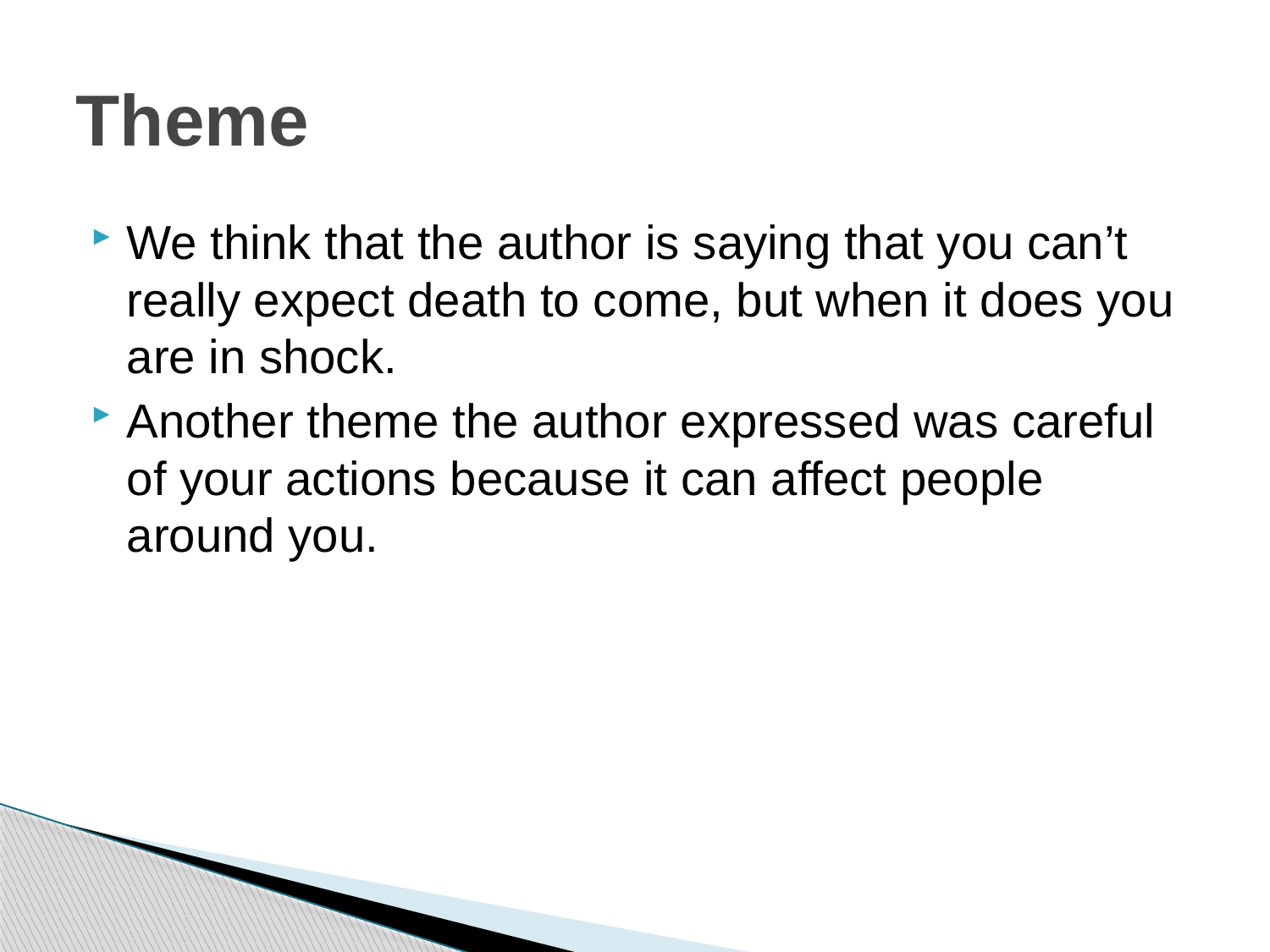

# Theme
We think that the author is saying that you can’t really expect death to come, but when it does you are in shock.
Another theme the author expressed was careful of your actions because it can affect people around you.